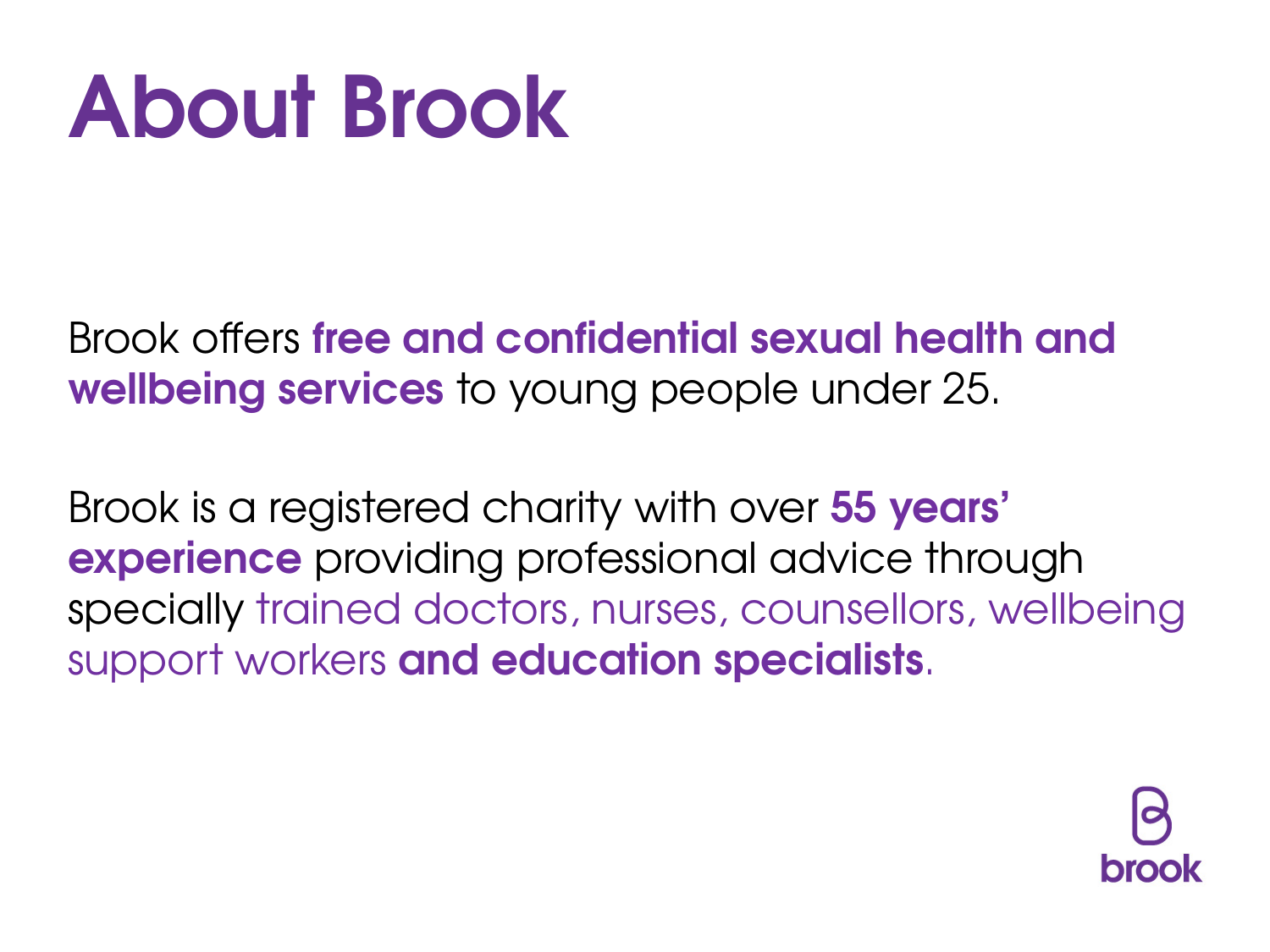

About Brook

Brook offers free and confidential sexual health and wellbeing services to young people under 25.

Brook is a registered charity with over 55 years’ experience providing professional advice through specially trained doctors, nurses, counsellors, wellbeing support workers and education specialists.